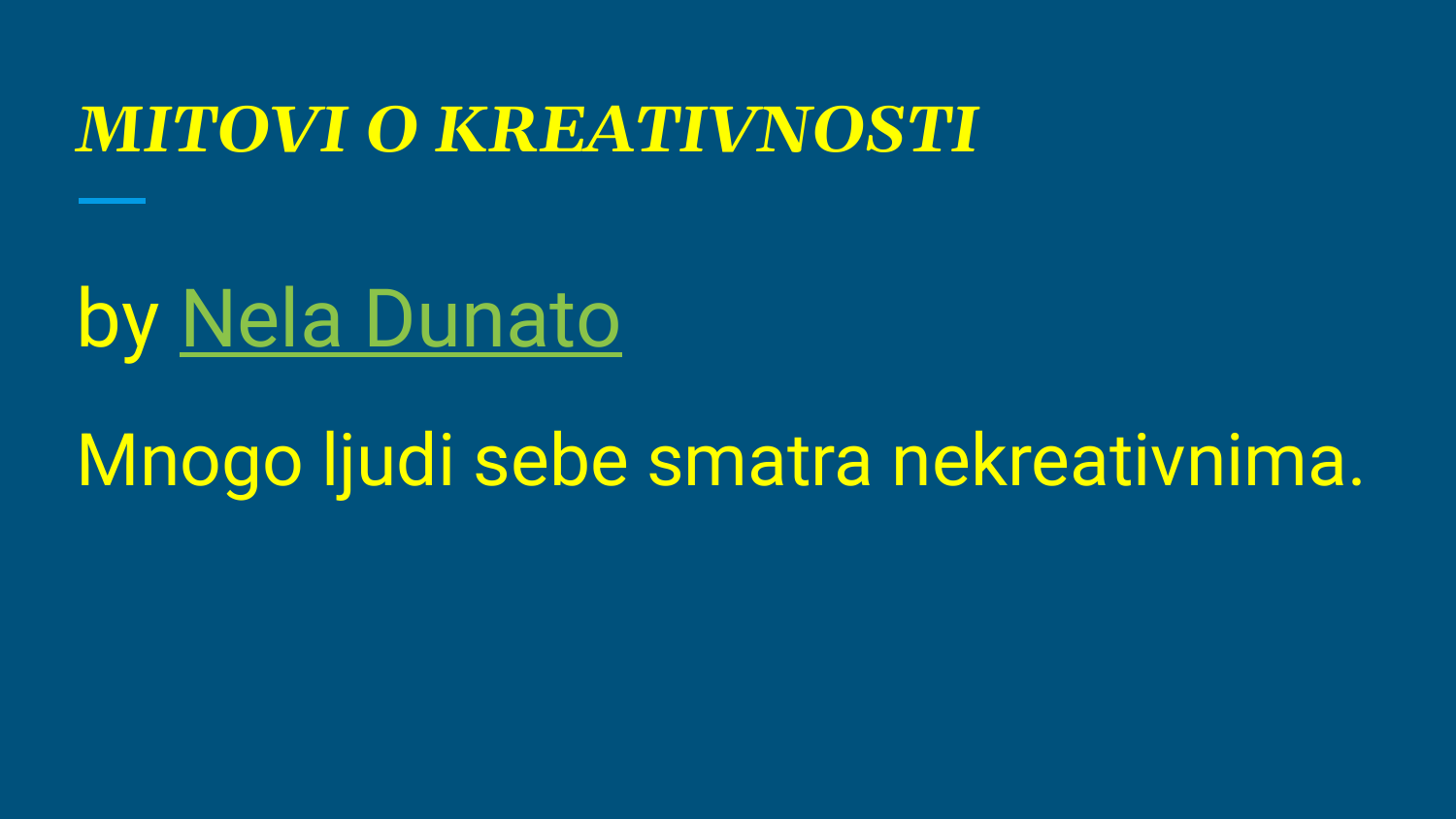

# MITOVI O KREATIVNOSTI
by Nela Dunato
Mnogo ljudi sebe smatra nekreativnima.